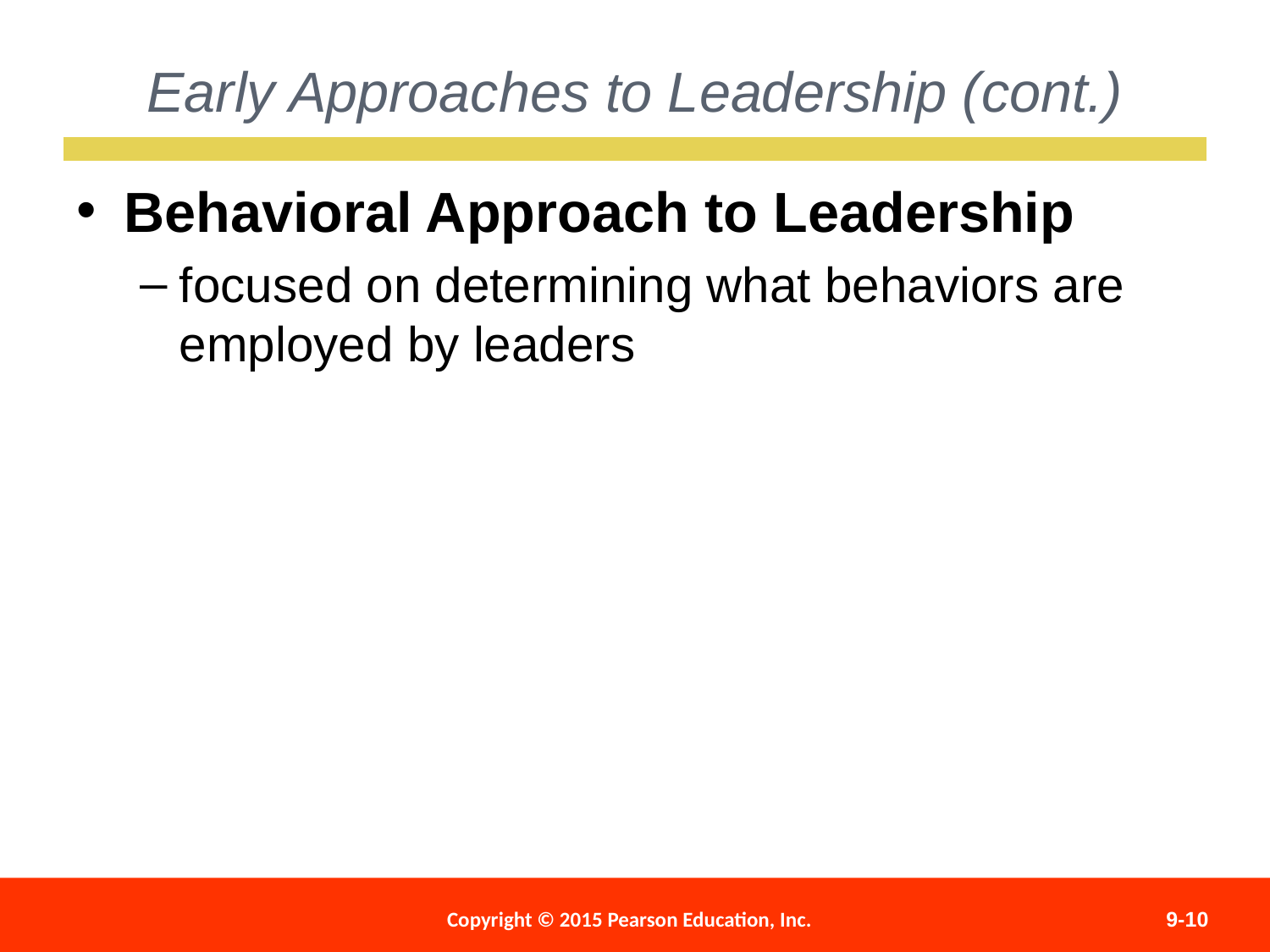

Early Approaches to Leadership (cont.)
Behavioral Approach to Leadership
focused on determining what behaviors are employed by leaders